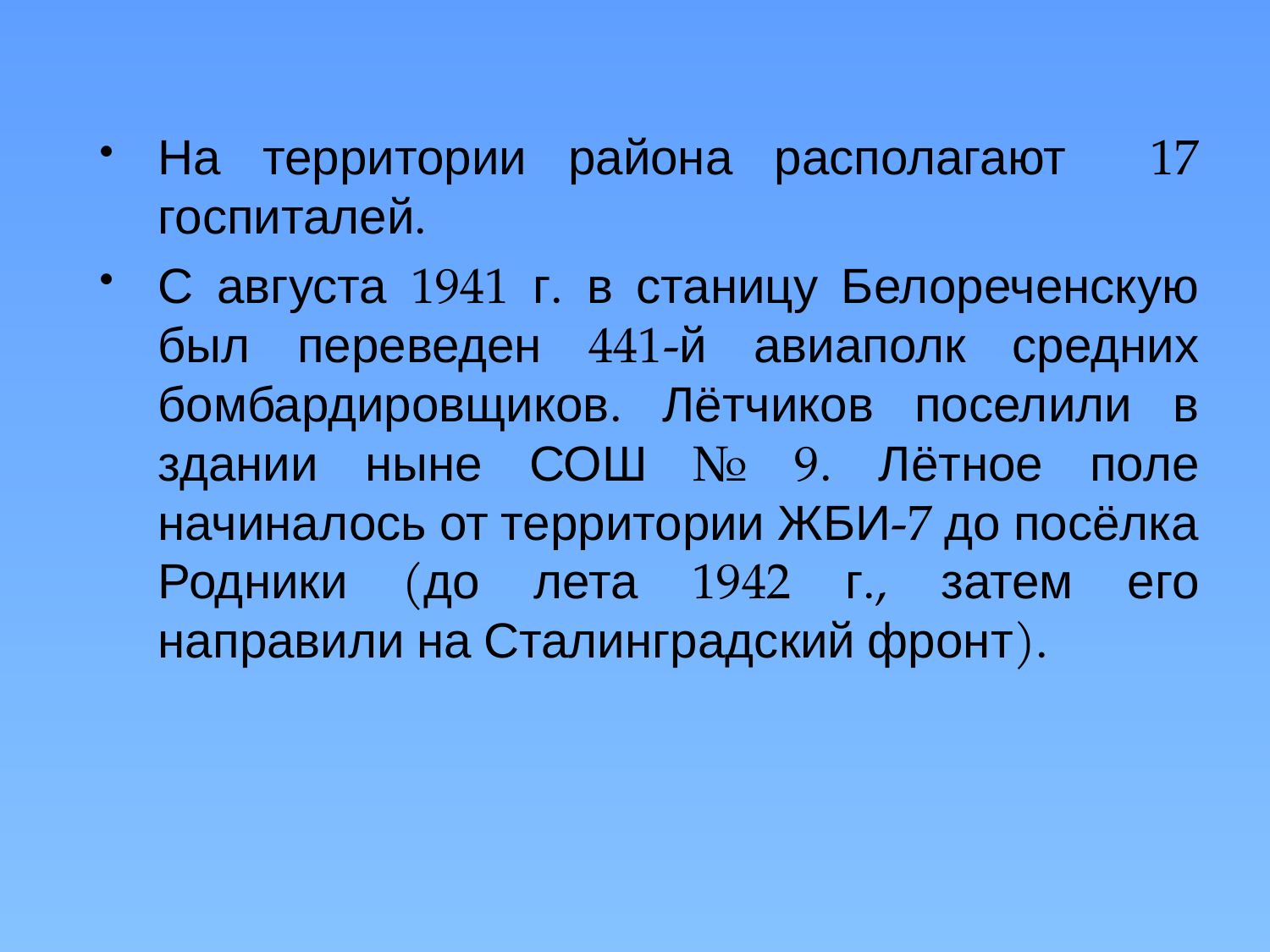

#
На территории района располагают  17 госпиталей.
С августа 1941 г. в станицу Белореченскую был переведен 441-й авиаполк средних бомбардировщиков. Лётчиков поселили в здании ныне СОШ № 9. Лётное поле начиналось от территории ЖБИ-7 до посёлка Родники (до лета 1942 г., затем его направили на Сталинградский фронт).